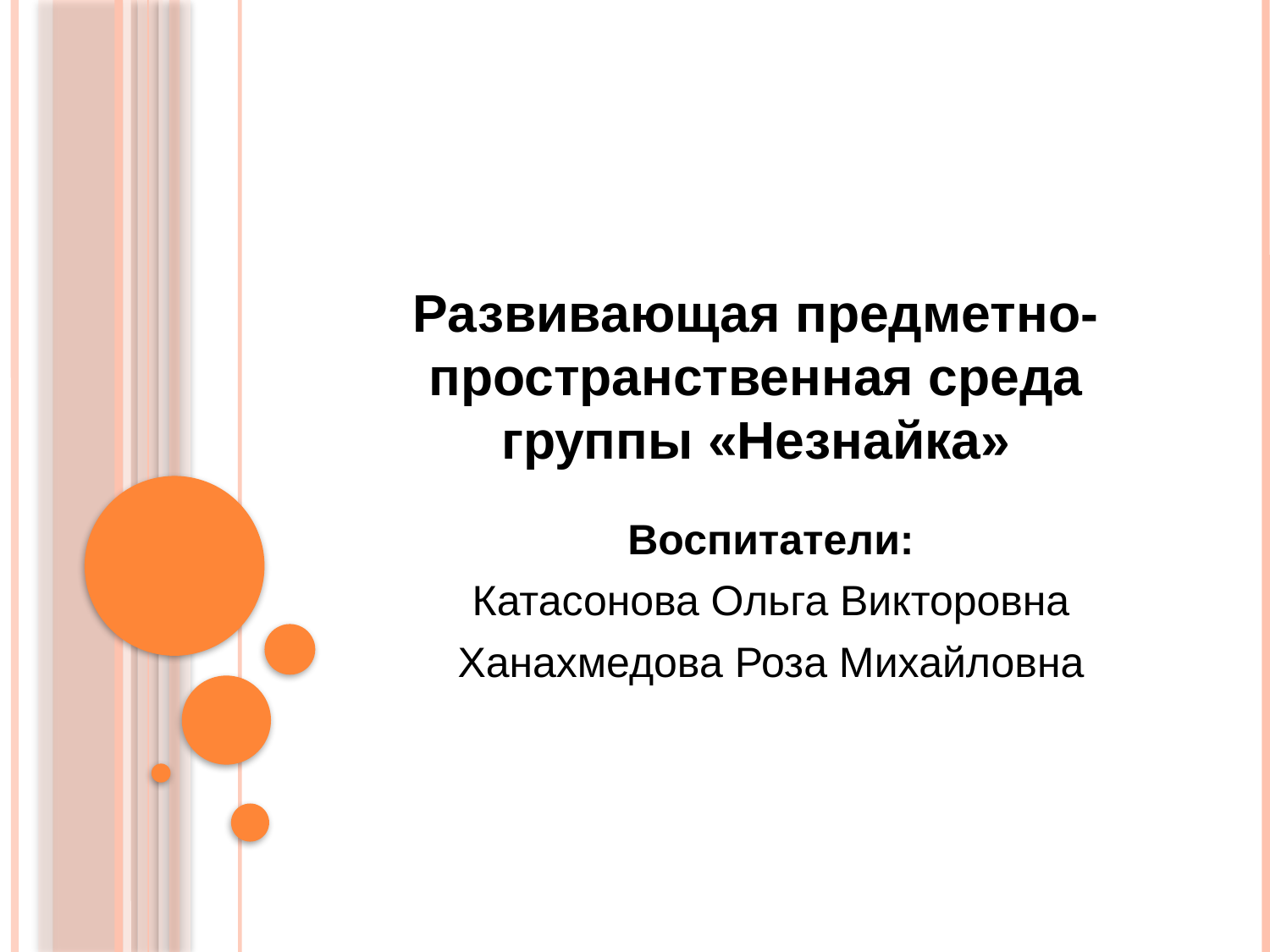

# Развивающая предметно-пространственная среда группы «Незнайка»
Воспитатели:
Катасонова Ольга Викторовна
Ханахмедова Роза Михайловна